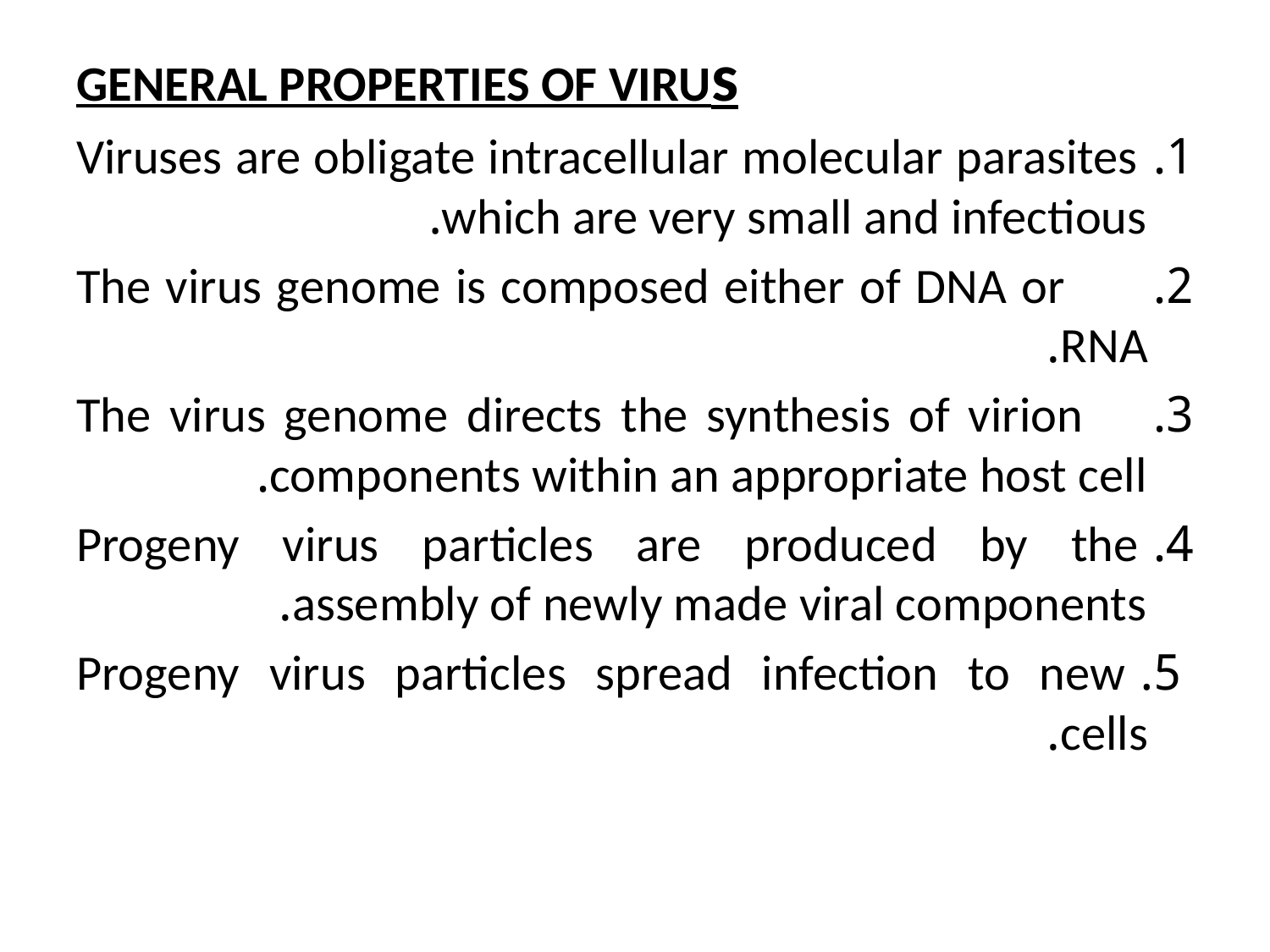

GENERAL PROPERTIES OF VIRUs
1. Viruses are obligate intracellular molecular parasites which are very small and infectious.
2. The virus genome is composed either of DNA or      RNA.
3. The virus genome directs the synthesis of virion    components within an appropriate host cell.
4. Progeny virus particles are produced by the assembly of newly made viral components.
 5. Progeny virus particles spread infection to new cells.